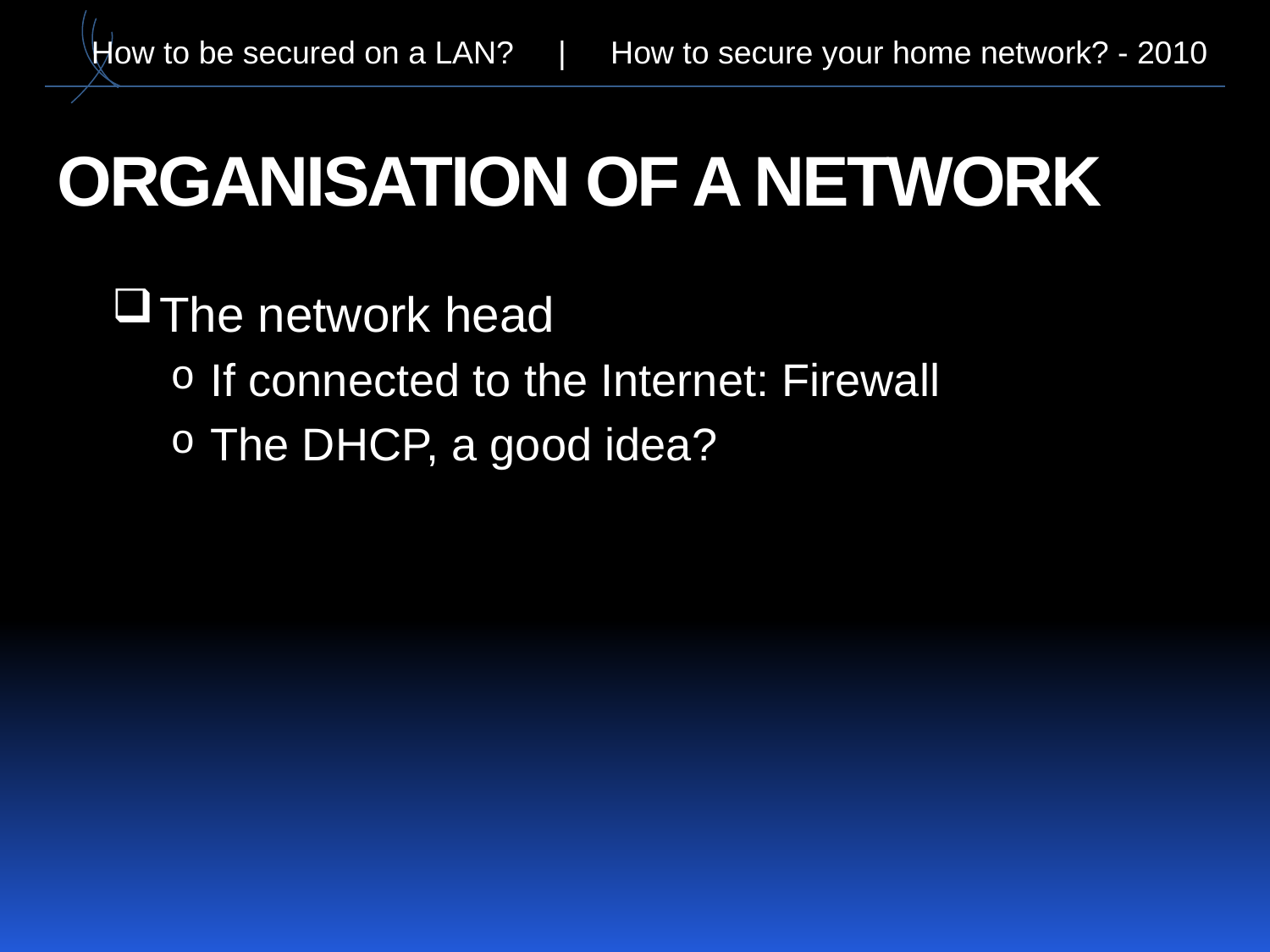

How to be secured on a LAN?     |     How to secure your home network? - 2010
# Organisation of a network
The network head
If connected to the Internet: Firewall
The DHCP, a good idea?